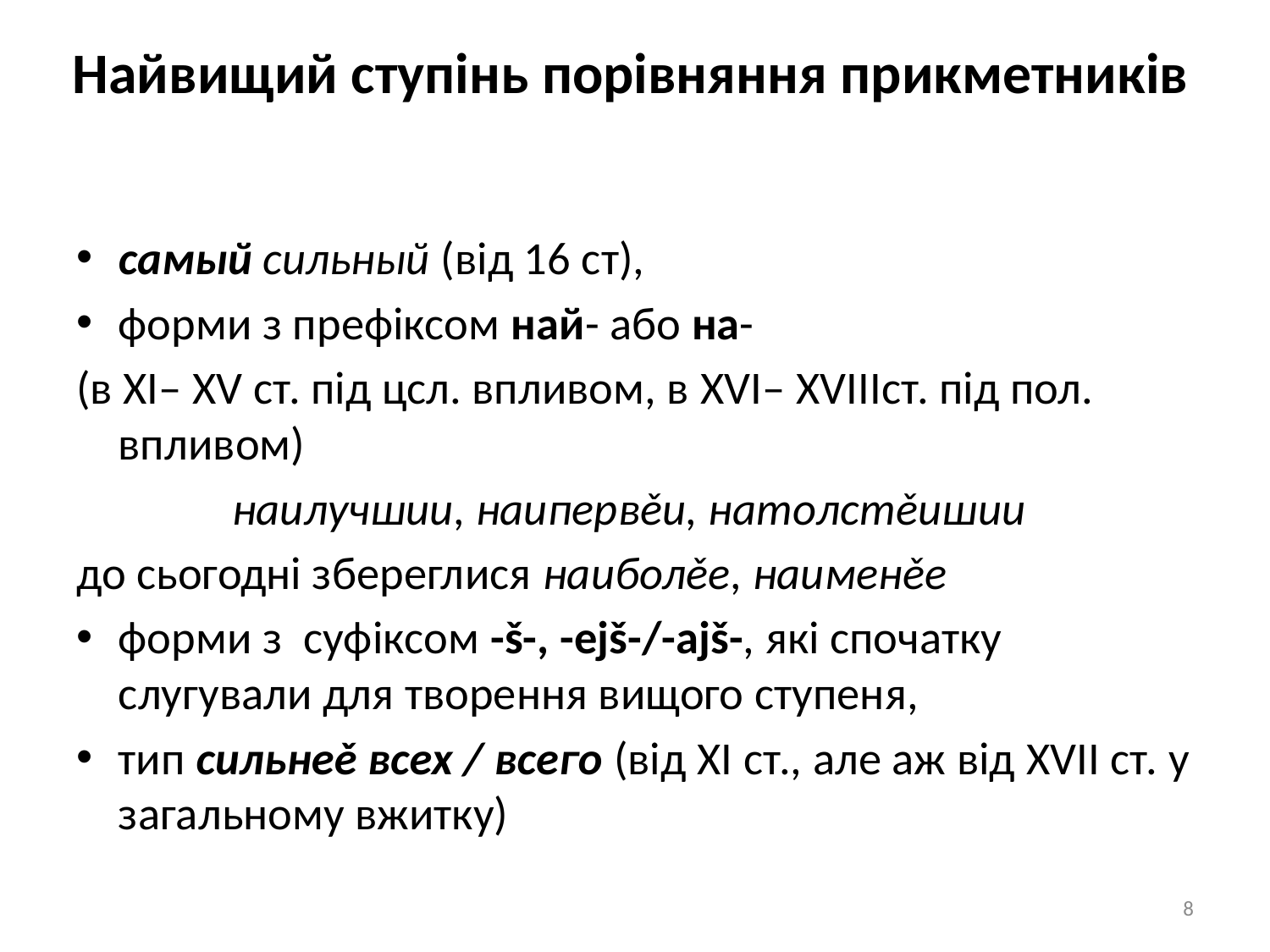

# Найвищий ступінь порівняння прикметників
самый сильный (від 16 ст),
форми з префіксом най- або на-
(в XI– XV ст. під цсл. впливом, в XVI– XVIIIст. під пол. впливом)
наилучшии, наипервěи, натолстěишии
до сьогодні збереглися наиболěе, наименěе
форми з  суфіксом -š-, -ejš-/-ajš-, які спочатку слугували для творення вищого ступеня,
тип сильнеě всех / всего (від XI ст., але аж від XVII ст. у загальному вжитку)
8